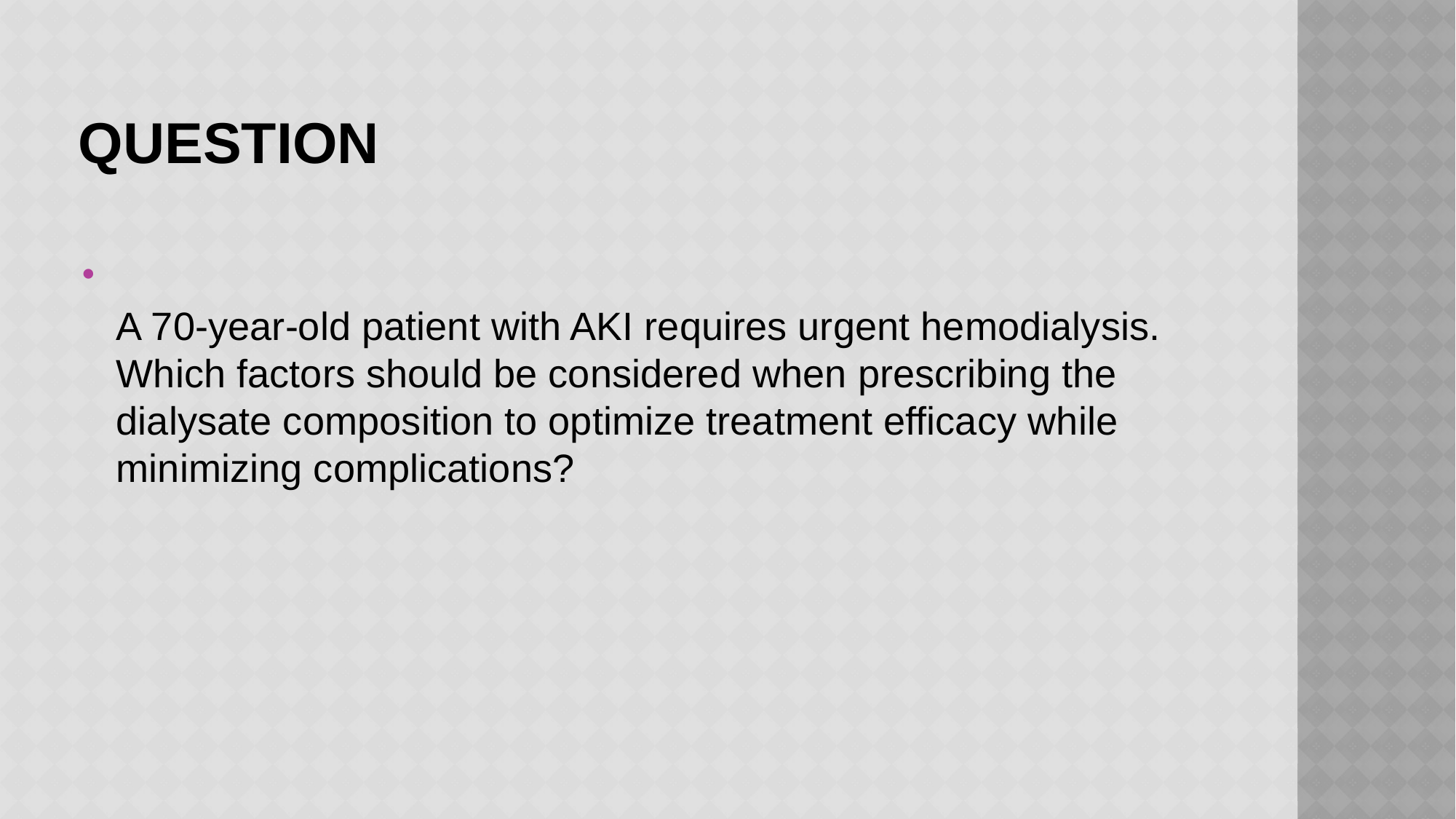

# question

A 70-year-old patient with AKI requires urgent hemodialysis. Which factors should be considered when prescribing the dialysate composition to optimize treatment efficacy while minimizing complications?